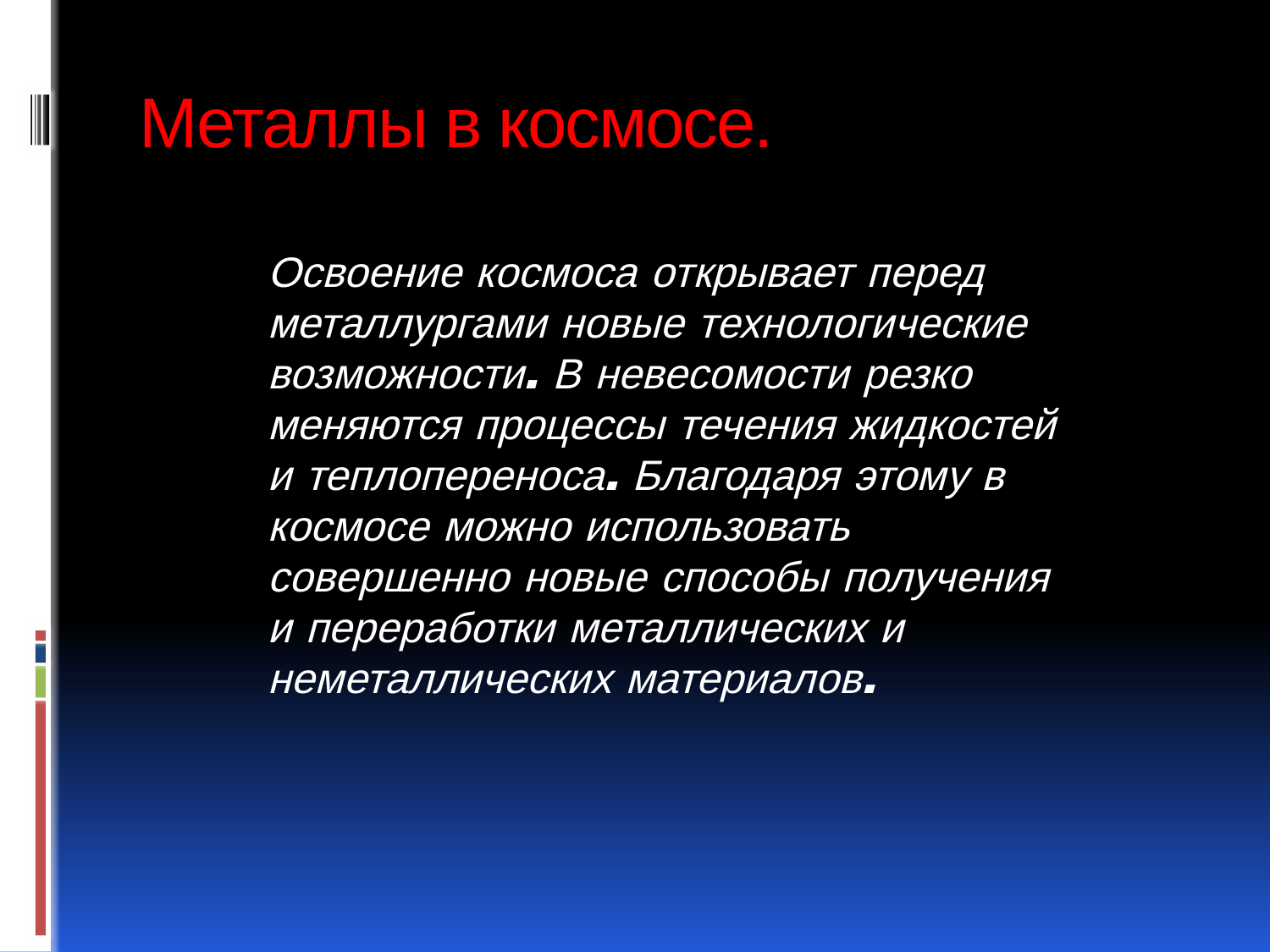

# Металлы в космосе.
Освоение космоса открывает перед металлургами новые технологические возможности. В невесомости резко меняются процессы течения жидкостей и теплопереноса. Благодаря этому в космосе можно использовать совершенно новые способы получения и переработки металлических и неметаллических материалов.